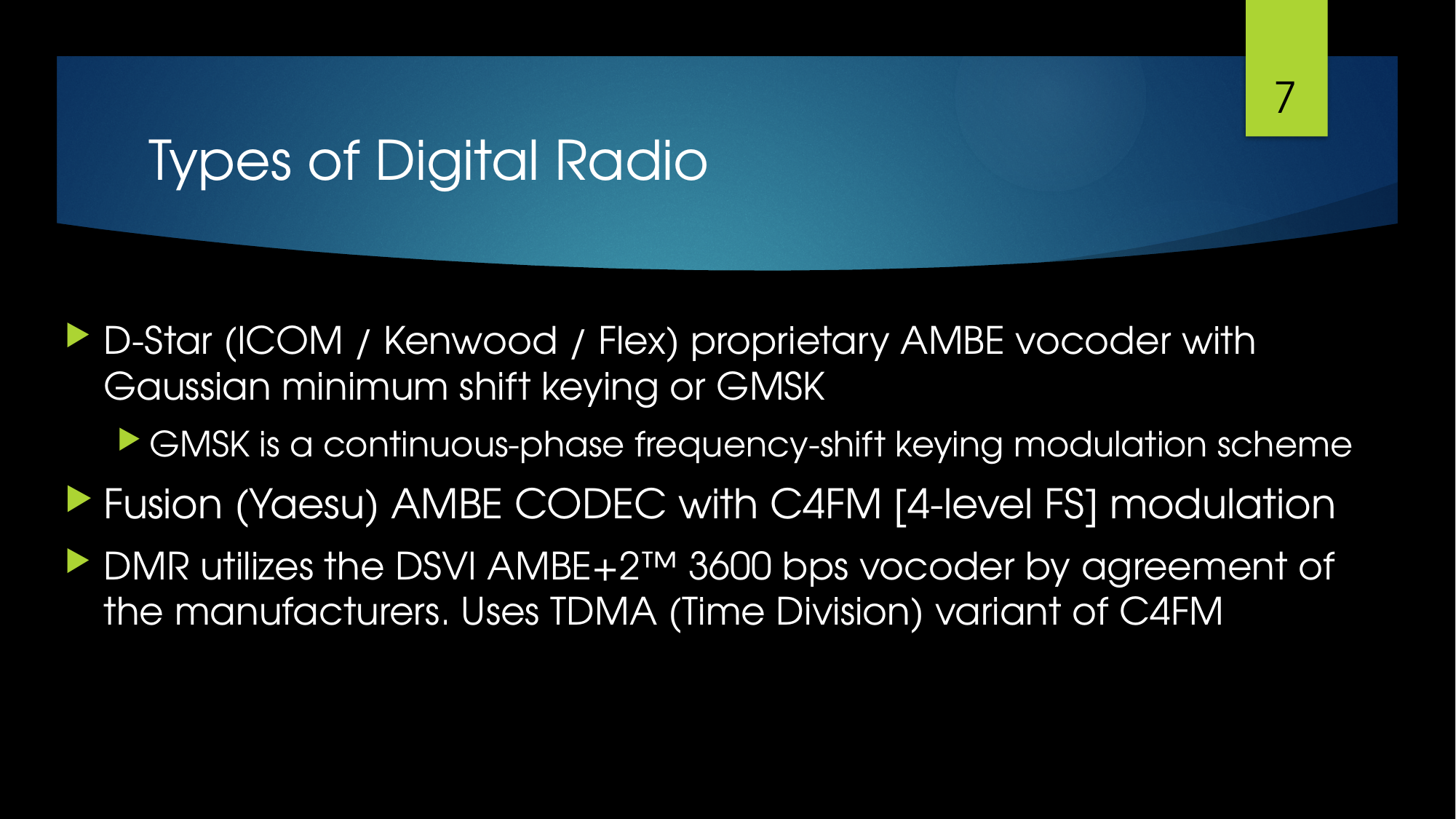

7
# Types of Digital Radio
D-Star (ICOM / Kenwood / Flex) proprietary AMBE vocoder with Gaussian minimum shift keying or GMSK
GMSK is a continuous-phase frequency-shift keying modulation scheme
Fusion (Yaesu) AMBE CODEC with C4FM [4-level FS] modulation
DMR utilizes the DSVI AMBE+2™ 3600 bps vocoder by agreement of the manufacturers. Uses TDMA (Time Division) variant of C4FM